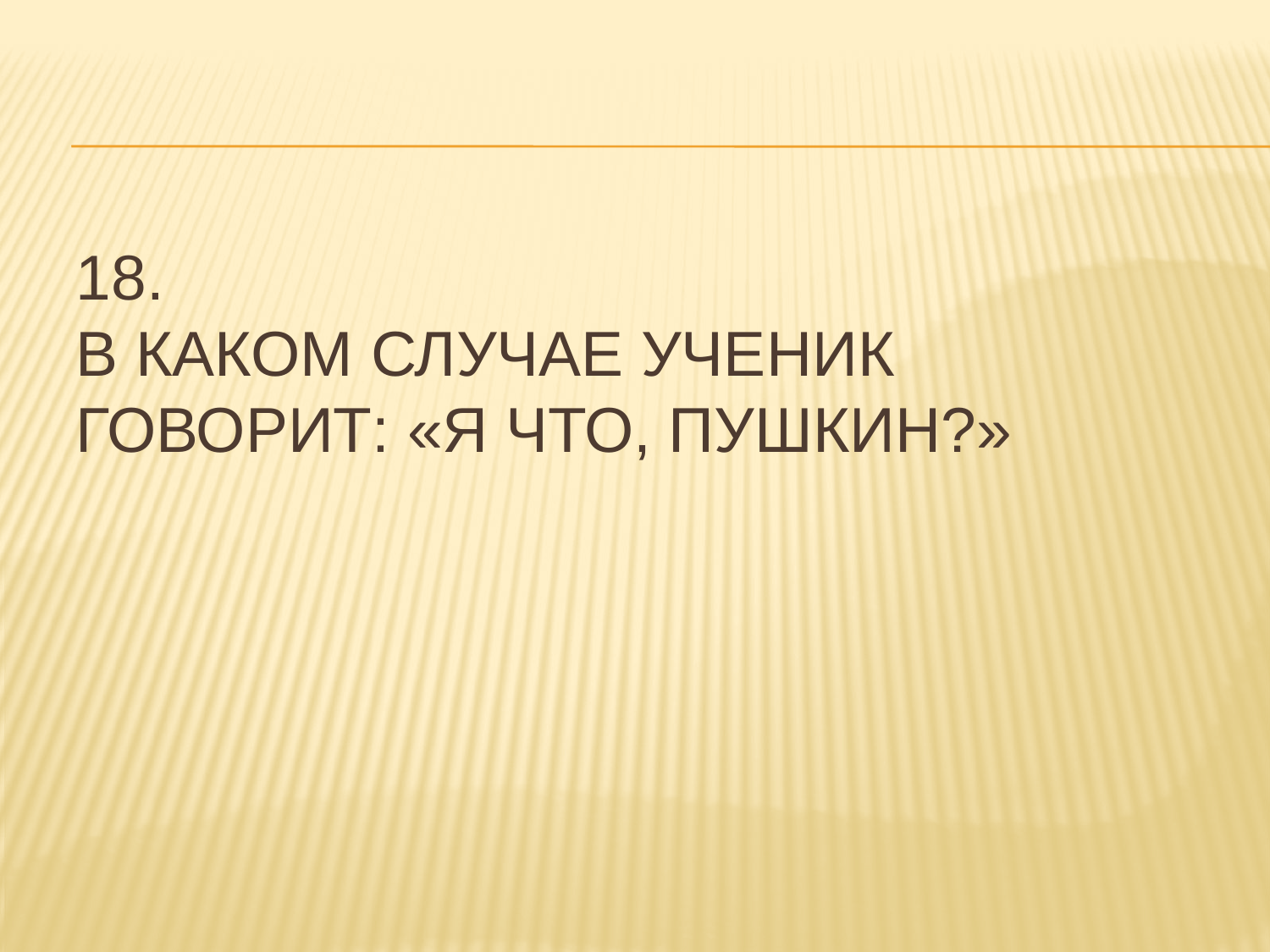

# 18. В каком случае ученик говорит: «Я что, Пушкин?»